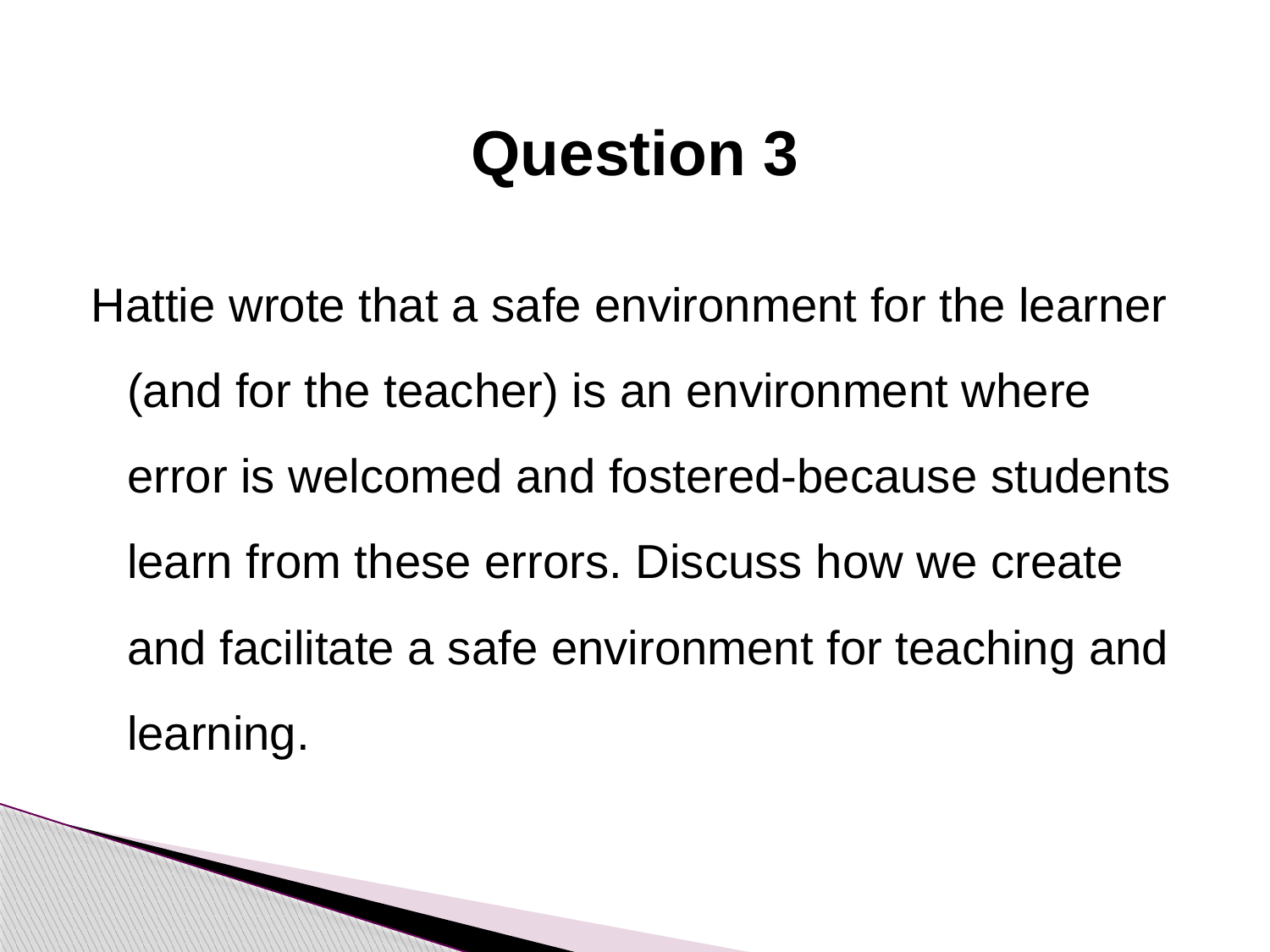

# Question 3
Hattie wrote that a safe environment for the learner (and for the teacher) is an environment where error is welcomed and fostered-because students learn from these errors. Discuss how we create and facilitate a safe environment for teaching and learning.